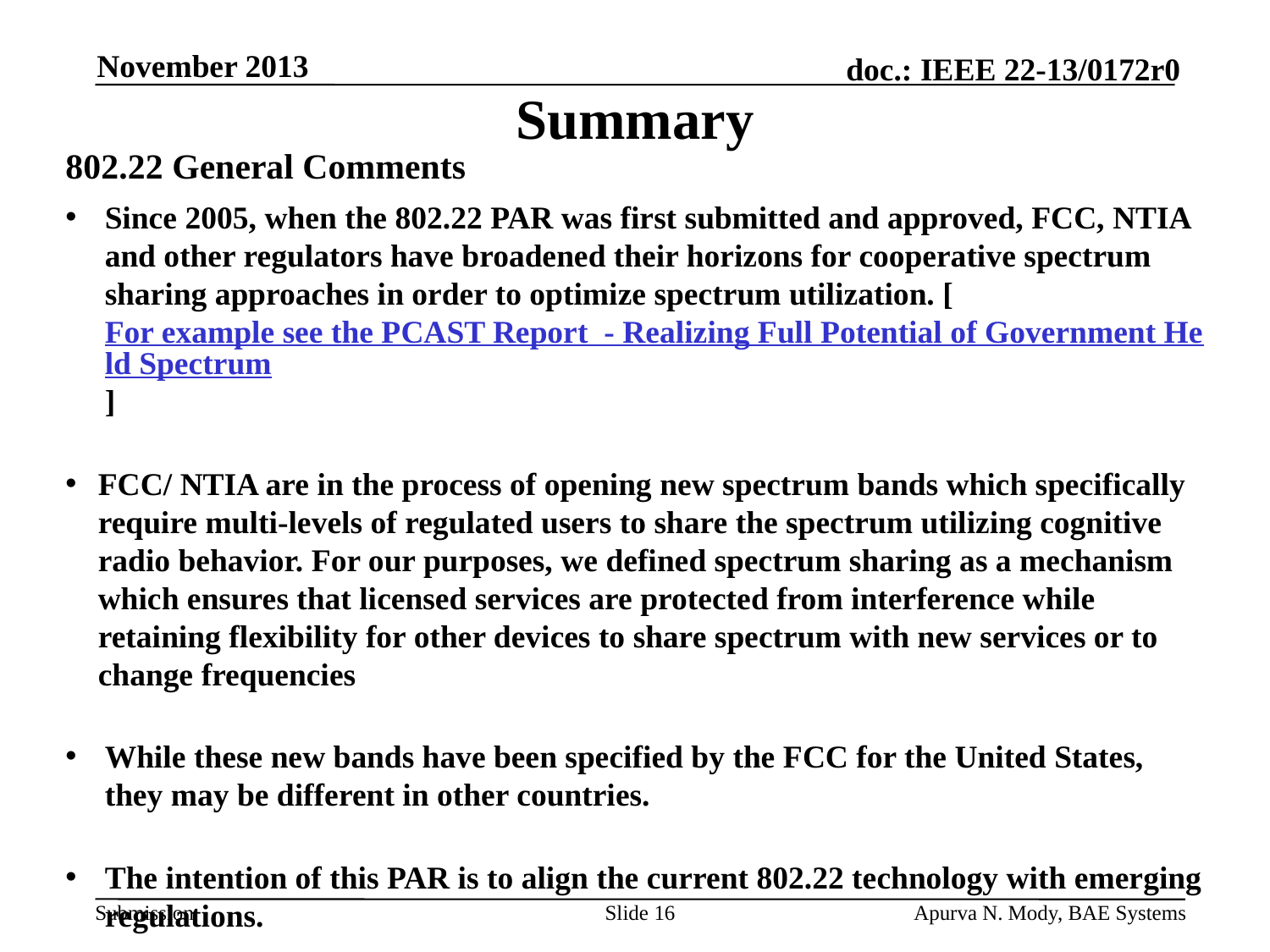

November 2013
# Summary
802.22 General Comments
Since 2005, when the 802.22 PAR was first submitted and approved, FCC, NTIA and other regulators have broadened their horizons for cooperative spectrum sharing approaches in order to optimize spectrum utilization. [For example see the PCAST Report  - Realizing Full Potential of Government Held Spectrum]

FCC/ NTIA are in the process of opening new spectrum bands which specifically require multi-levels of regulated users to share the spectrum utilizing cognitive radio behavior. For our purposes, we defined spectrum sharing as a mechanism which ensures that licensed services are protected from interference while retaining flexibility for other devices to share spectrum with new services or to change frequencies

While these new bands have been specified by the FCC for the United States, they may be different in other countries.

The intention of this PAR is to align the current 802.22 technology with emerging regulations.

Slide 16
Apurva N. Mody, BAE Systems